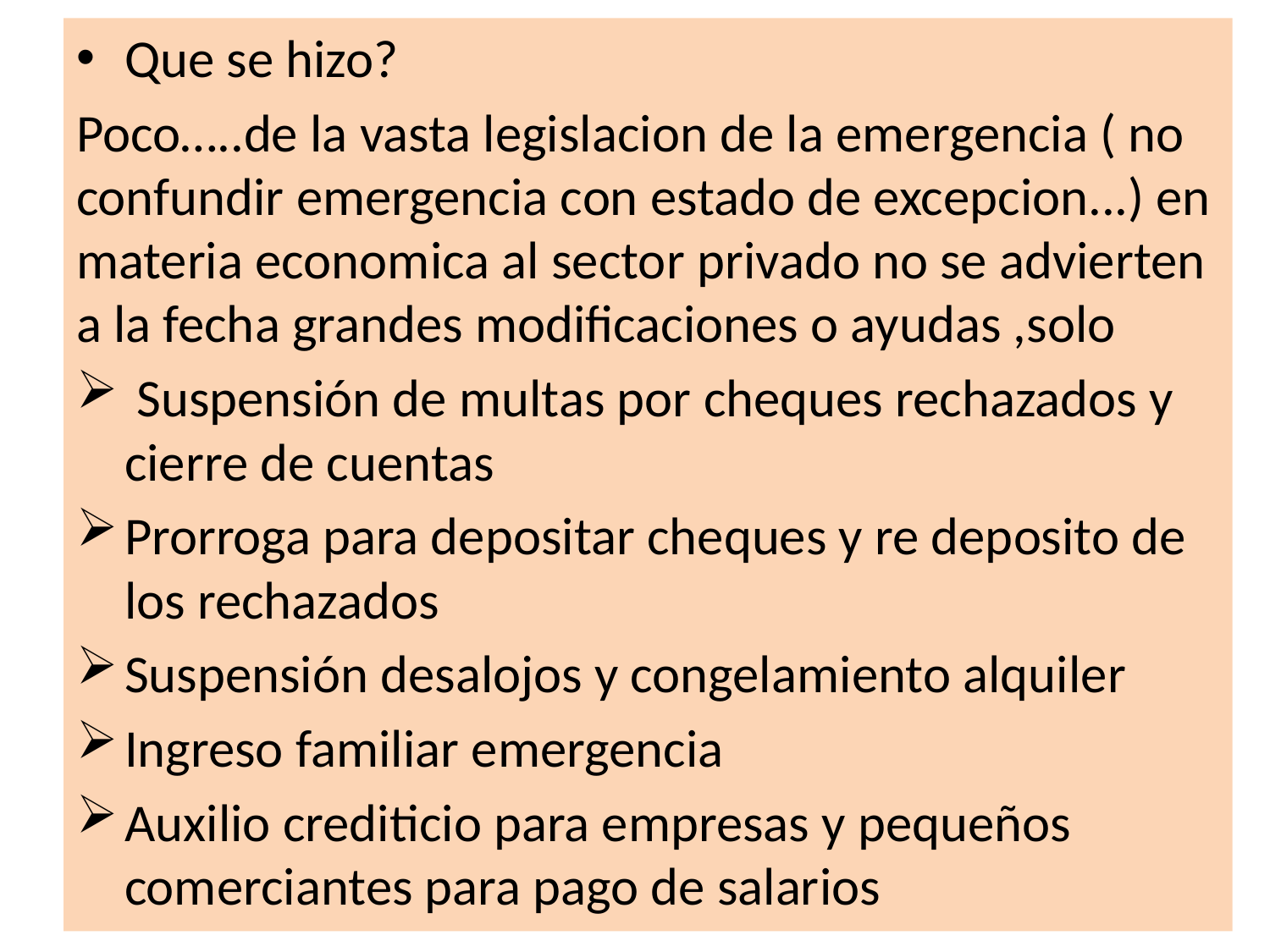

Que se hizo?
Poco…..de la vasta legislacion de la emergencia ( no confundir emergencia con estado de excepcion...) en materia economica al sector privado no se advierten a la fecha grandes modificaciones o ayudas ,solo
 Suspensión de multas por cheques rechazados y cierre de cuentas
Prorroga para depositar cheques y re deposito de los rechazados
Suspensión desalojos y congelamiento alquiler
Ingreso familiar emergencia
Auxilio crediticio para empresas y pequeños comerciantes para pago de salarios

Dr.Ruben Morcecian